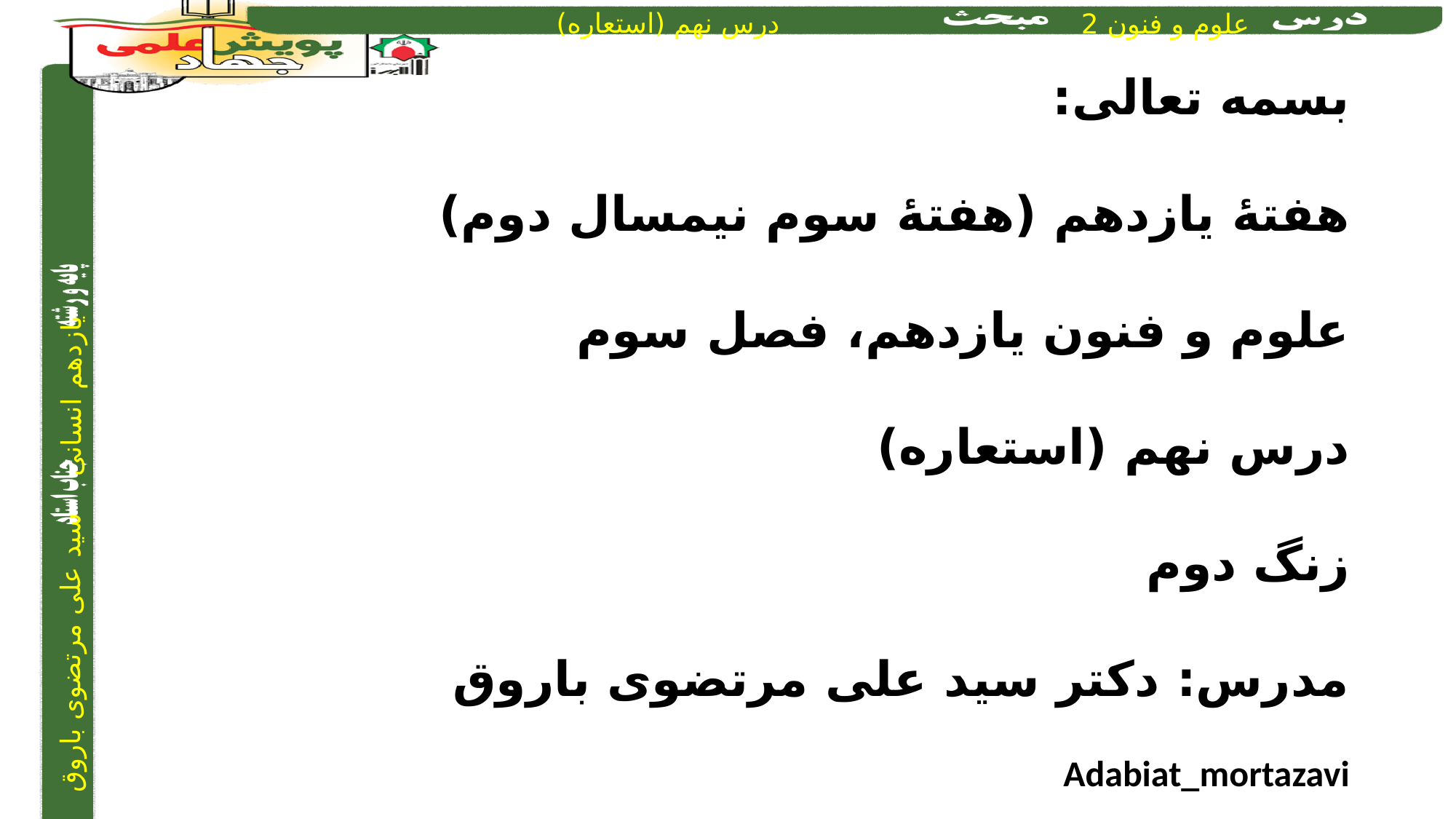

بسمه تعالی:
هفتۀ یازدهم (هفتۀ سوم نیمسال دوم)
علوم و فنون یازدهم، فصل سوم
درس نهم (استعاره)
زنگ دوم
مدرس: دکتر سید علی مرتضوی باروق
Adabiat_mortazavi